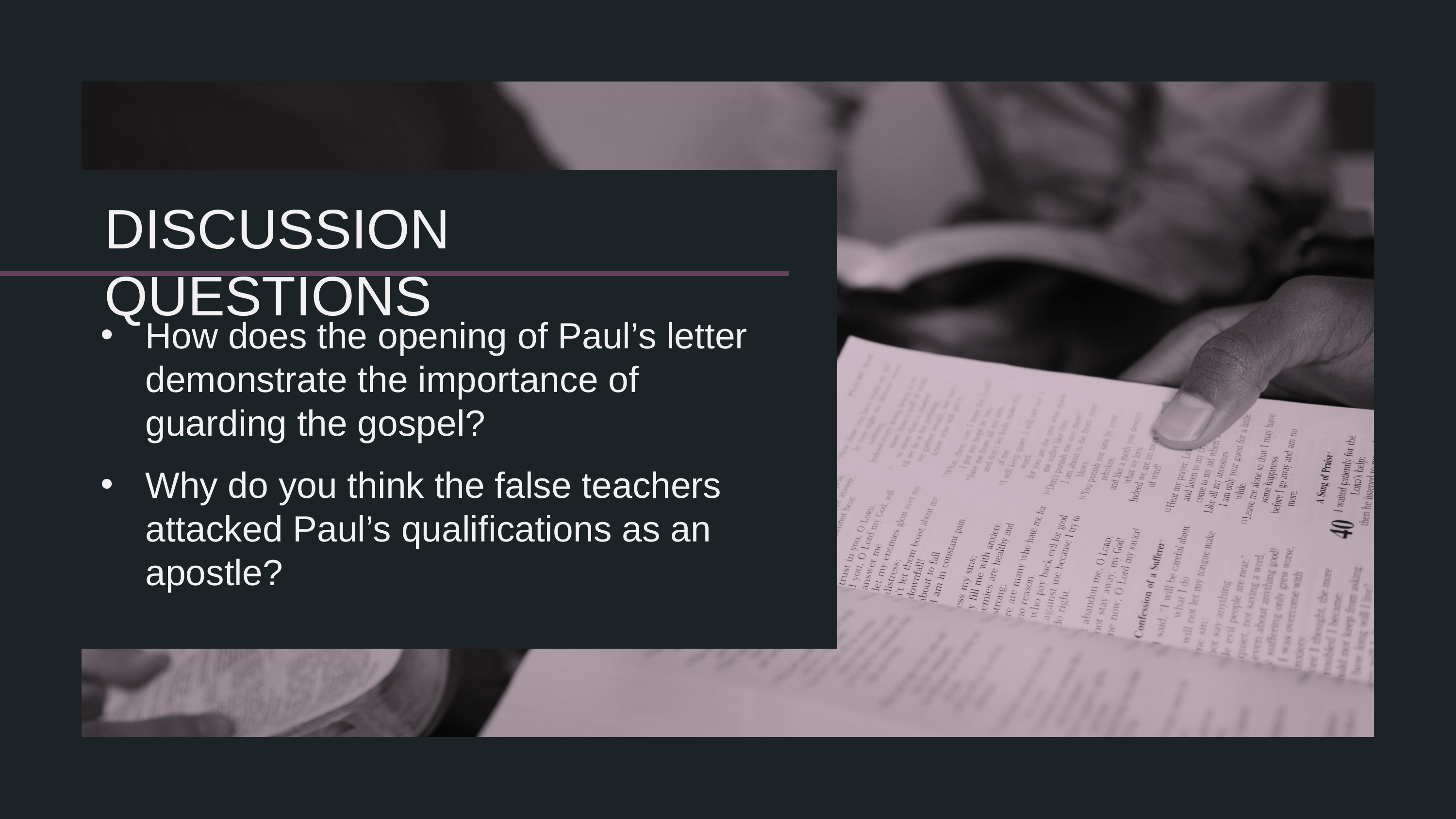

How does the opening of Paul’s letter demonstrate the importance of guarding the gospel?
Why do you think the false teachers attacked Paul’s qualifications as an apostle?